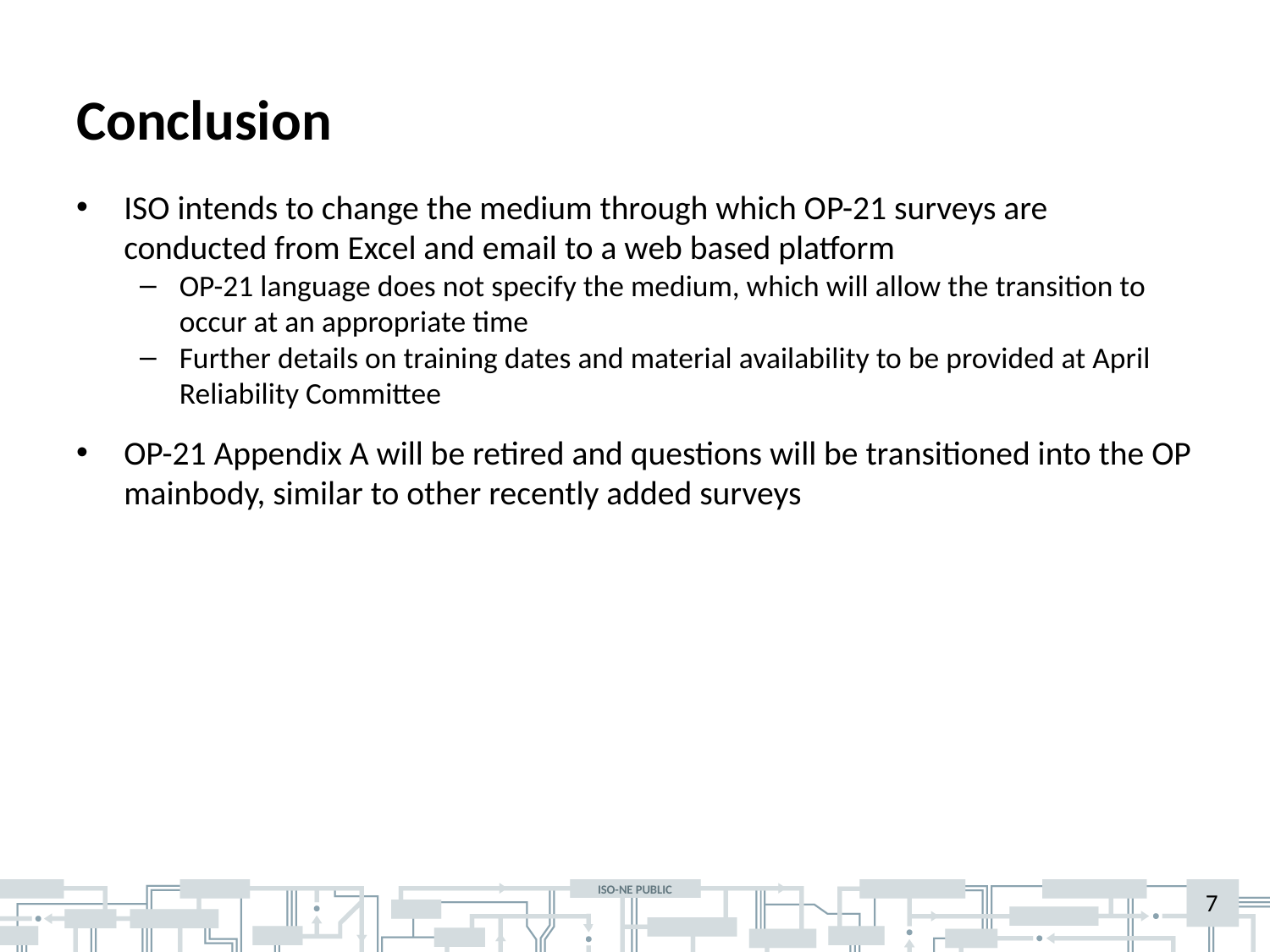

# Conclusion
ISO intends to change the medium through which OP-21 surveys are conducted from Excel and email to a web based platform
OP-21 language does not specify the medium, which will allow the transition to occur at an appropriate time
Further details on training dates and material availability to be provided at April Reliability Committee
OP-21 Appendix A will be retired and questions will be transitioned into the OP mainbody, similar to other recently added surveys

7